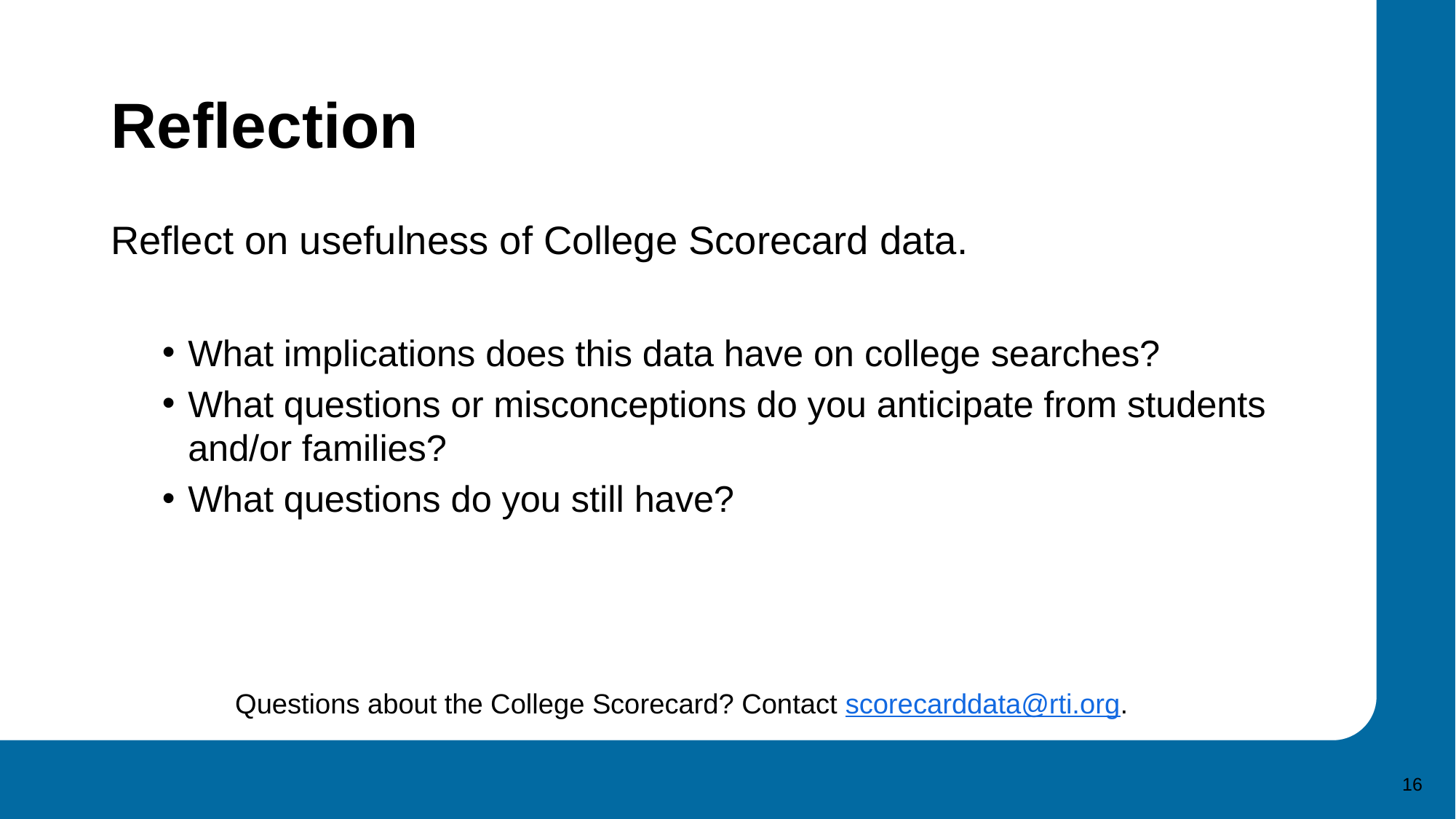

# Reflection
Reflect on usefulness of College Scorecard data.

What implications does this data have on college searches?
What questions or misconceptions do you anticipate from students and/or families?
What questions do you still have?

Questions about the College Scorecard? Contact scorecarddata@rti.org.

16